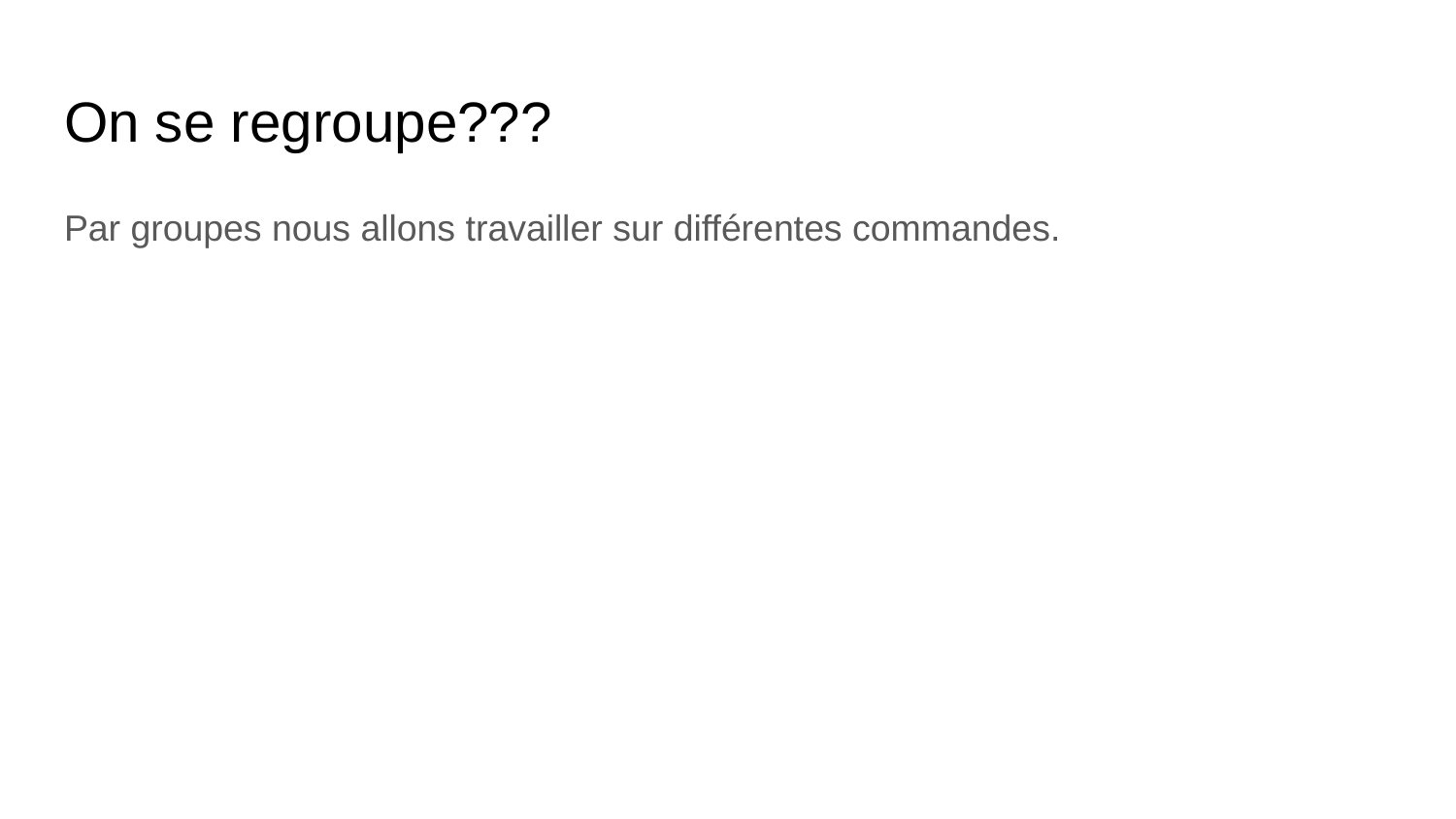

# On se regroupe???
Par groupes nous allons travailler sur différentes commandes.